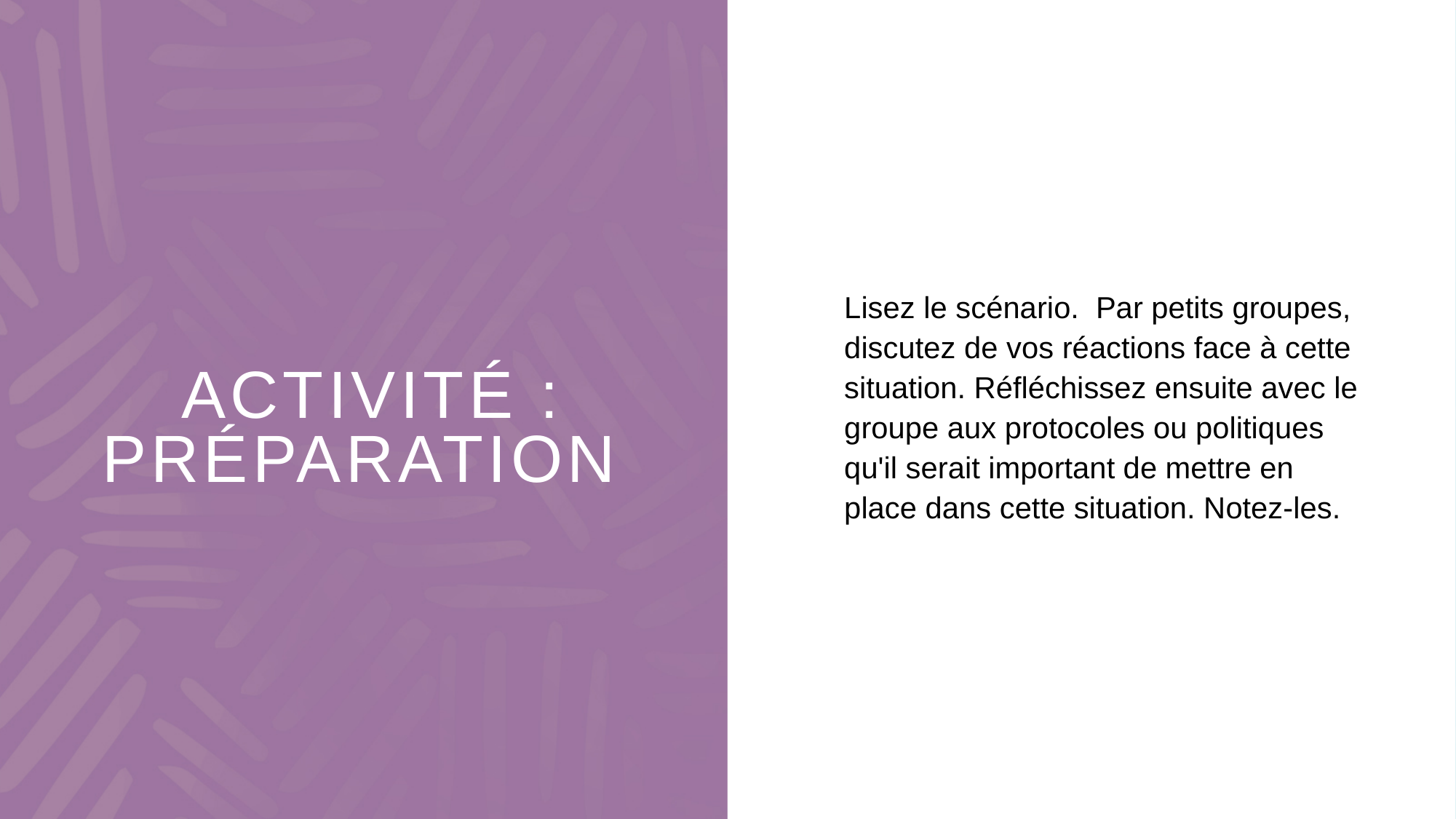

Lisez le scénario.  Par petits groupes, discutez de vos réactions face à cette situation. Réfléchissez ensuite avec le groupe aux protocoles ou politiques qu'il serait important de mettre en place dans cette situation. Notez-les.
# Activité : Préparation